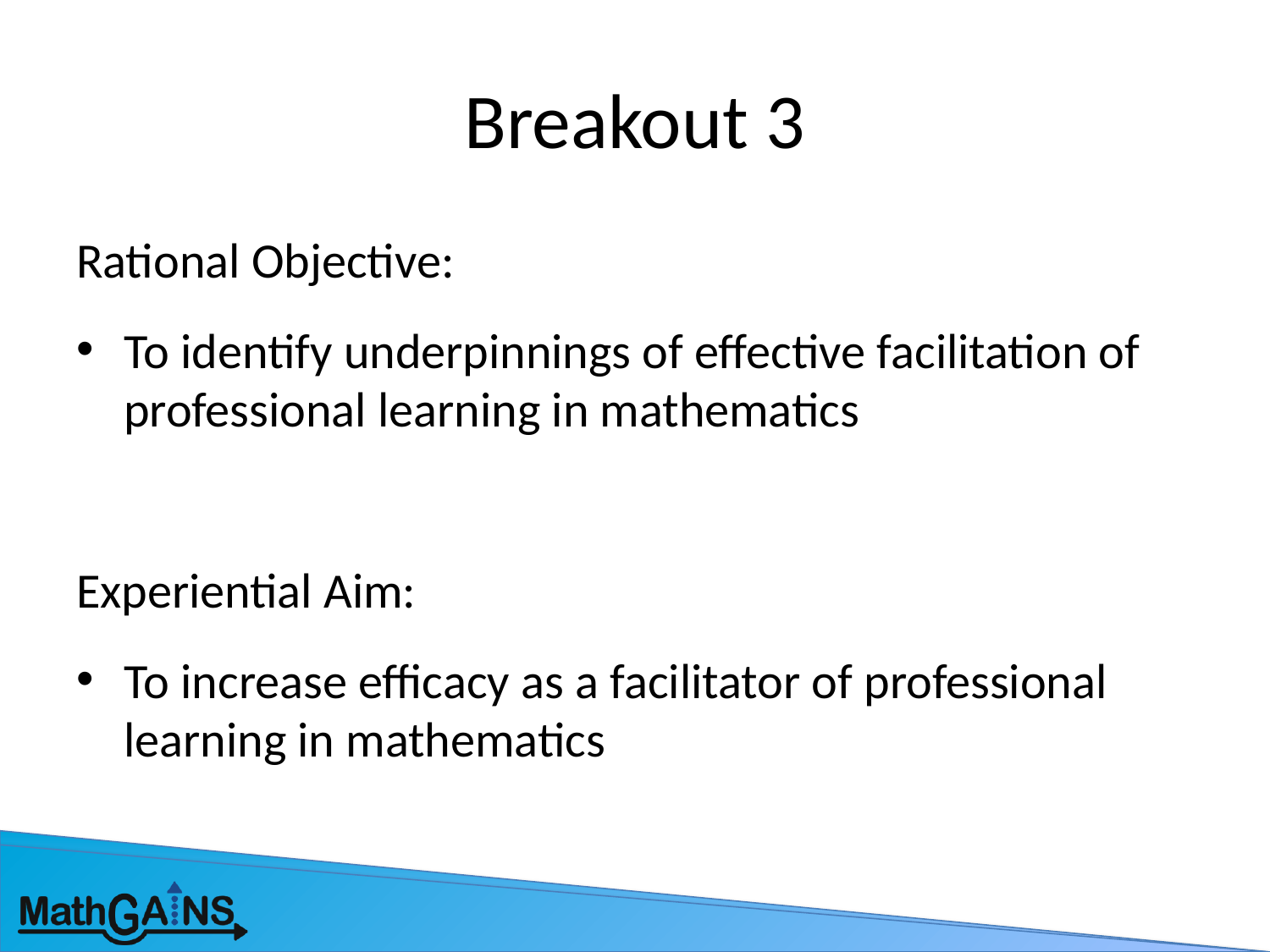

# Breakout 3
Rational Objective:
To identify underpinnings of effective facilitation of professional learning in mathematics

Experiential Aim:
To increase efficacy as a facilitator of professional learning in mathematics